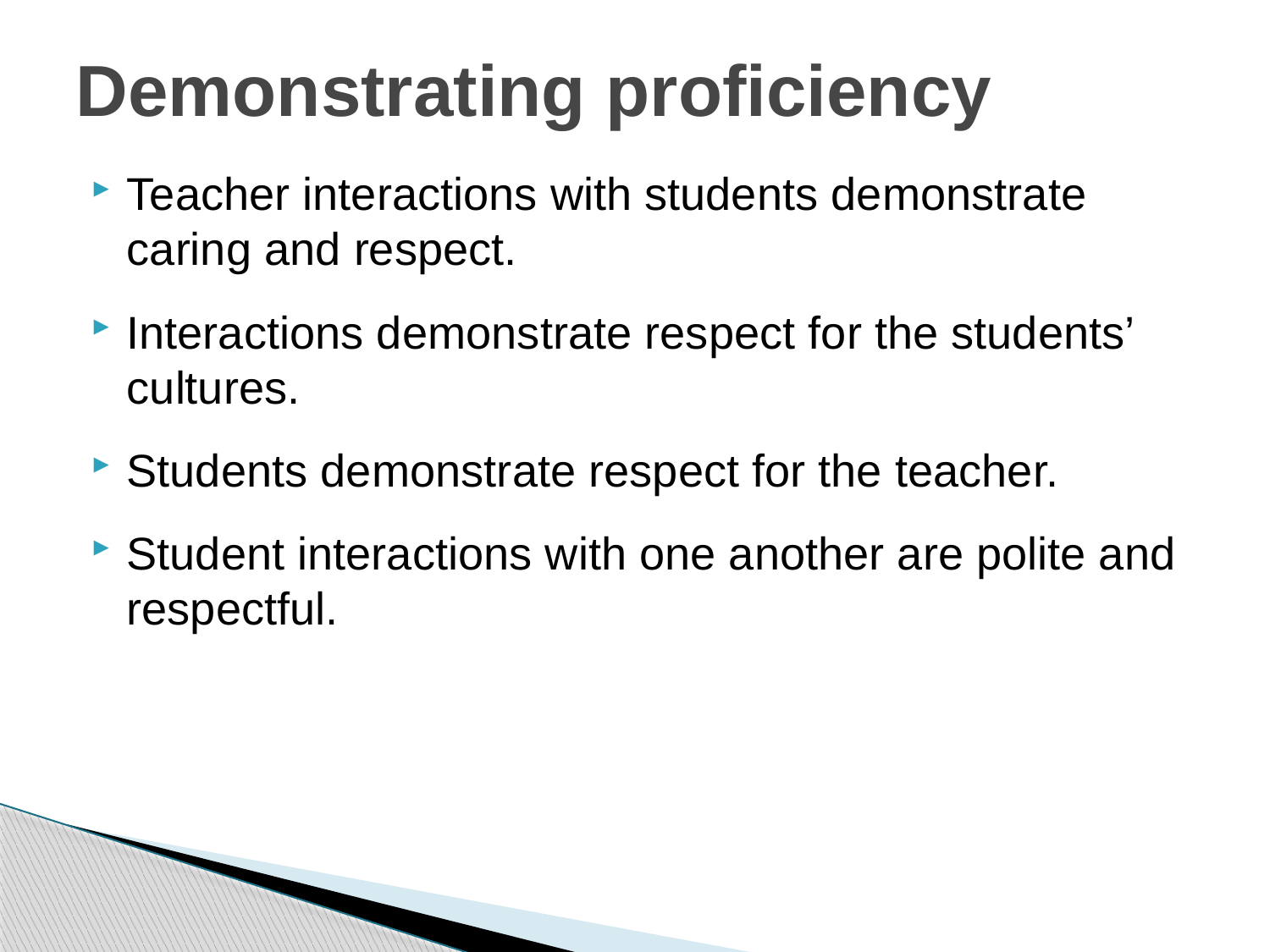

Demonstrating proficiency
Teacher interactions with students demonstrate caring and respect.
Interactions demonstrate respect for the students’ cultures.
Students demonstrate respect for the teacher.
Student interactions with one another are polite and respectful.